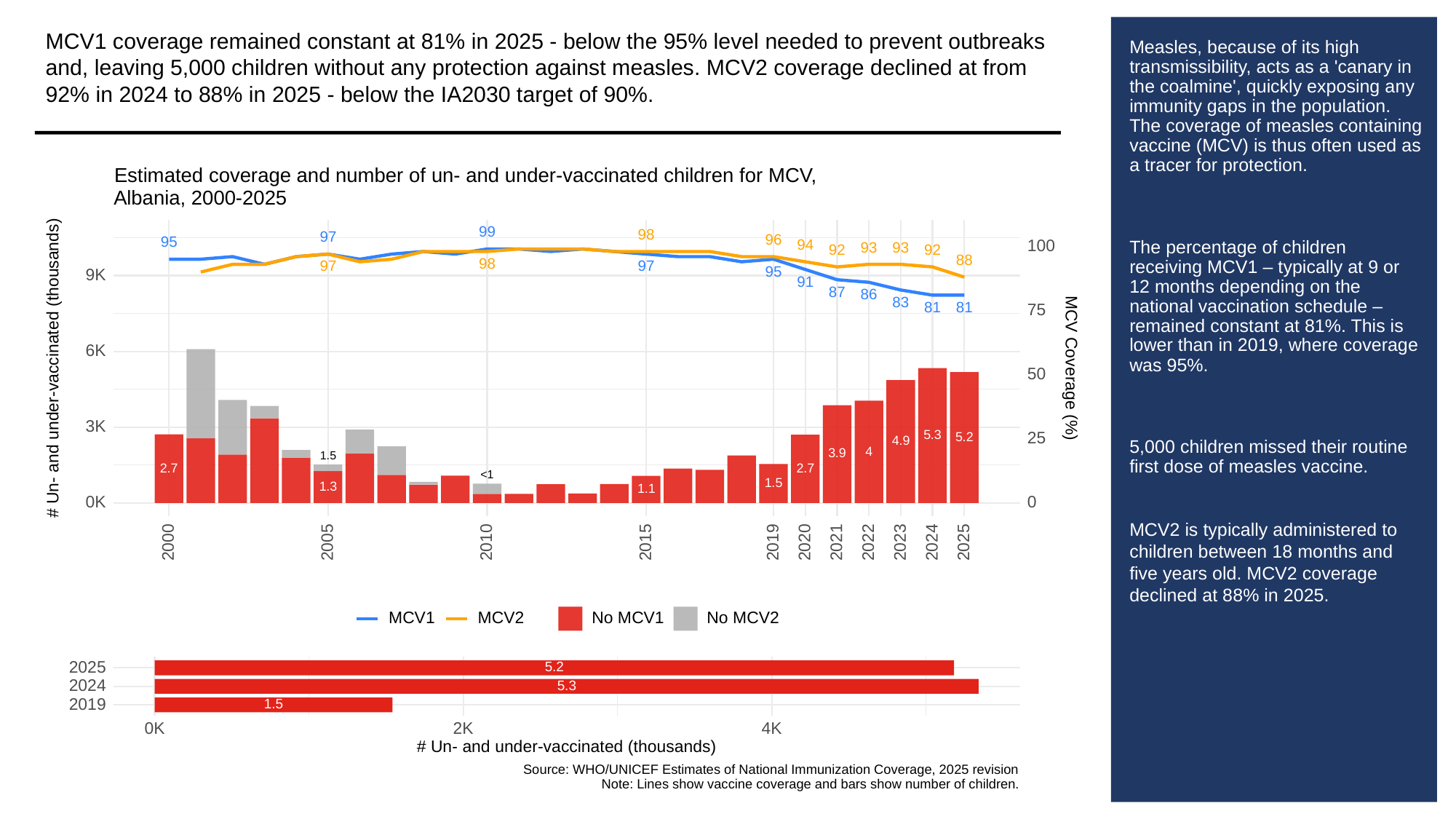

MCV1 coverage remained constant at 81% in 2025 - below the 95% level needed to prevent outbreaks and, leaving 5,000 children without any protection against measles. MCV2 coverage declined at from 92% in 2024 to 88% in 2025 - below the IA2030 target of 90%.
# Measles, because of its high transmissibility, acts as a 'canary in the coalmine', quickly exposing any immunity gaps in the population. The coverage of measles containing vaccine (MCV) is thus often used as a tracer for protection.

The percentage of children receiving MCV1 – typically at 9 or 12 months depending on the national vaccination schedule – remained constant at 81%. This is lower than in 2019, where coverage was 95%.

5,000 children missed their routine first dose of measles vaccine.

MCV2 is typically administered to children between 18 months and five years old. MCV2 coverage declined at 88% in 2025.

Estimated coverage and number of un- and under-vaccinated children for MCV,
Albania, 2000-2025

99
98
97
96
95

94
100
93
93
92
92

88
98
97
97
95
9K

91
87
86
83
81
81
75

6K

# Un- and under-vaccinated (thousands)
MCV Coverage (%)

50

3K

5.3
25
5.2

4.9

4
3.9

1.5

2.7

2.7

<1

1.5

1.3

1.1

0K
0

2023
2000
2005
2010
2015
2019
2020
2021
2022
2024
2025

MCV1
MCV2
No MCV1
No MCV2

2025
5.2

2024
5.3

2019
1.5

0K
2K
4K
# Un- and under-vaccinated (thousands)
Source: WHO/UNICEF Estimates of National Immunization Coverage, 2025 revision
Note: Lines show vaccine coverage and bars show number of children.